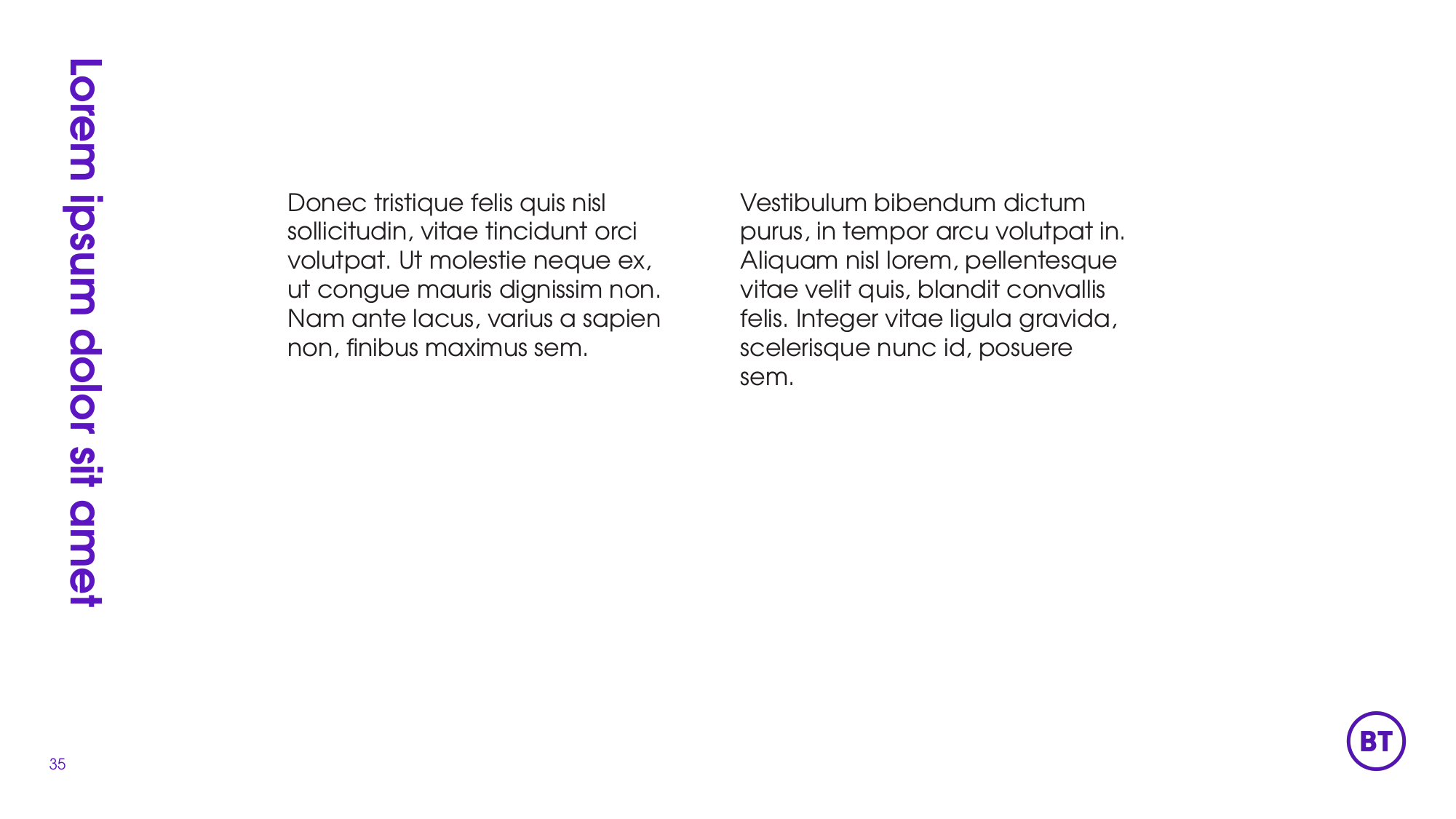

Donec tristique felis quis nisl sollicitudin, vitae tincidunt orci volutpat. Ut molestie neque ex, ut congue mauris dignissim non. Nam ante lacus, varius a sapien non, finibus maximus sem.
Vestibulum bibendum dictum purus, in tempor arcu volutpat in. Aliquam nisl lorem, pellentesque vitae velit quis, blandit convallis felis. Integer vitae ligula gravida, scelerisque nunc id, posuere sem.
# Lorem ipsum dolor sit amet